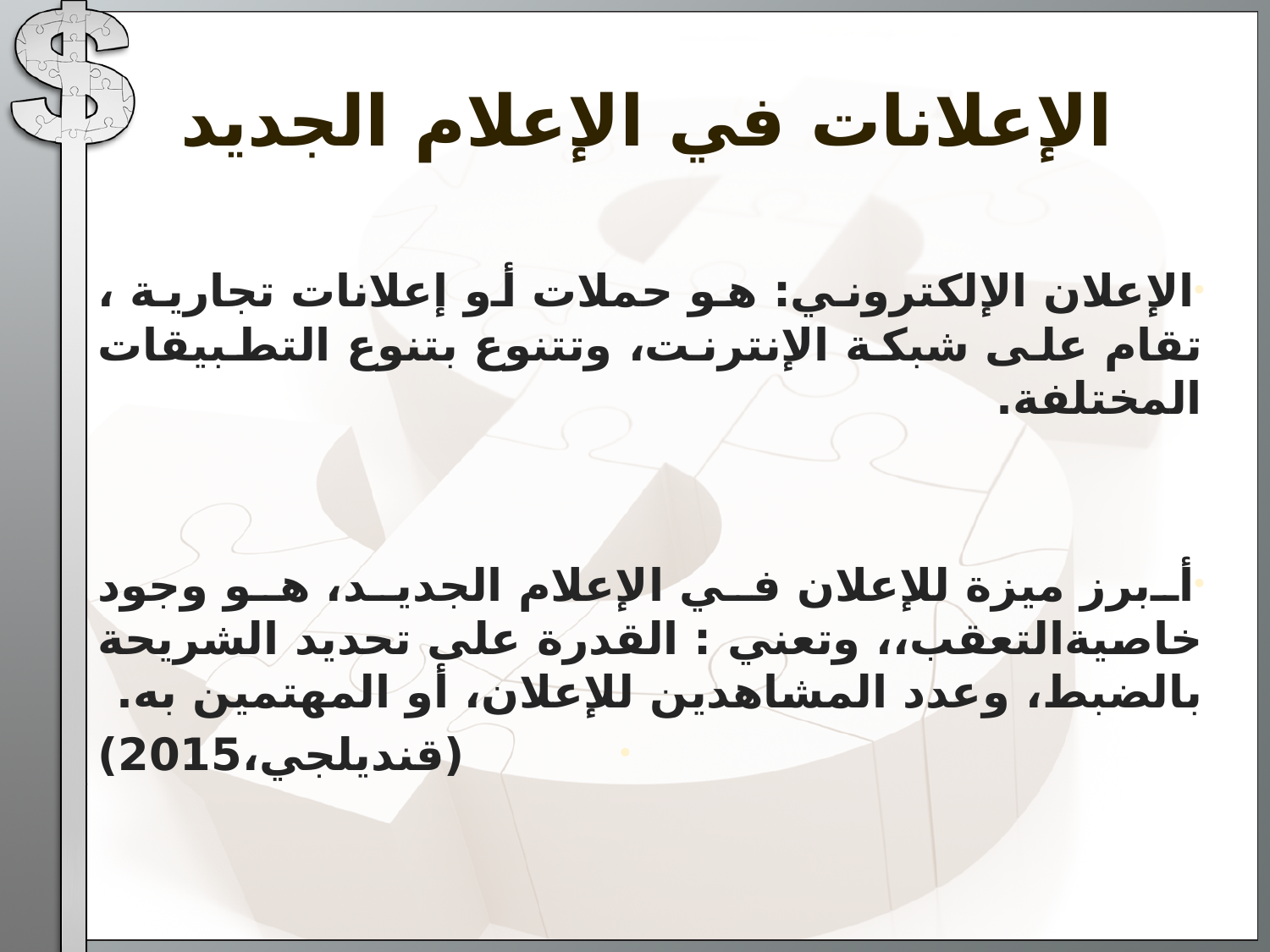

# الإعلانات في الإعلام الجديد
الإعلان الإلكتروني: هو حملات أو إعلانات تجارية ، تقام على شبكة الإنترنت، وتتنوع بتنوع التطبيقات المختلفة.

أبرز ميزة للإعلان في الإعلام الجديد، هو وجود خاصيةالتعقب،، وتعني : القدرة على تحديد الشريحة بالضبط، وعدد المشاهدين للإعلان، أو المهتمين به.
(قنديلجي،2015)